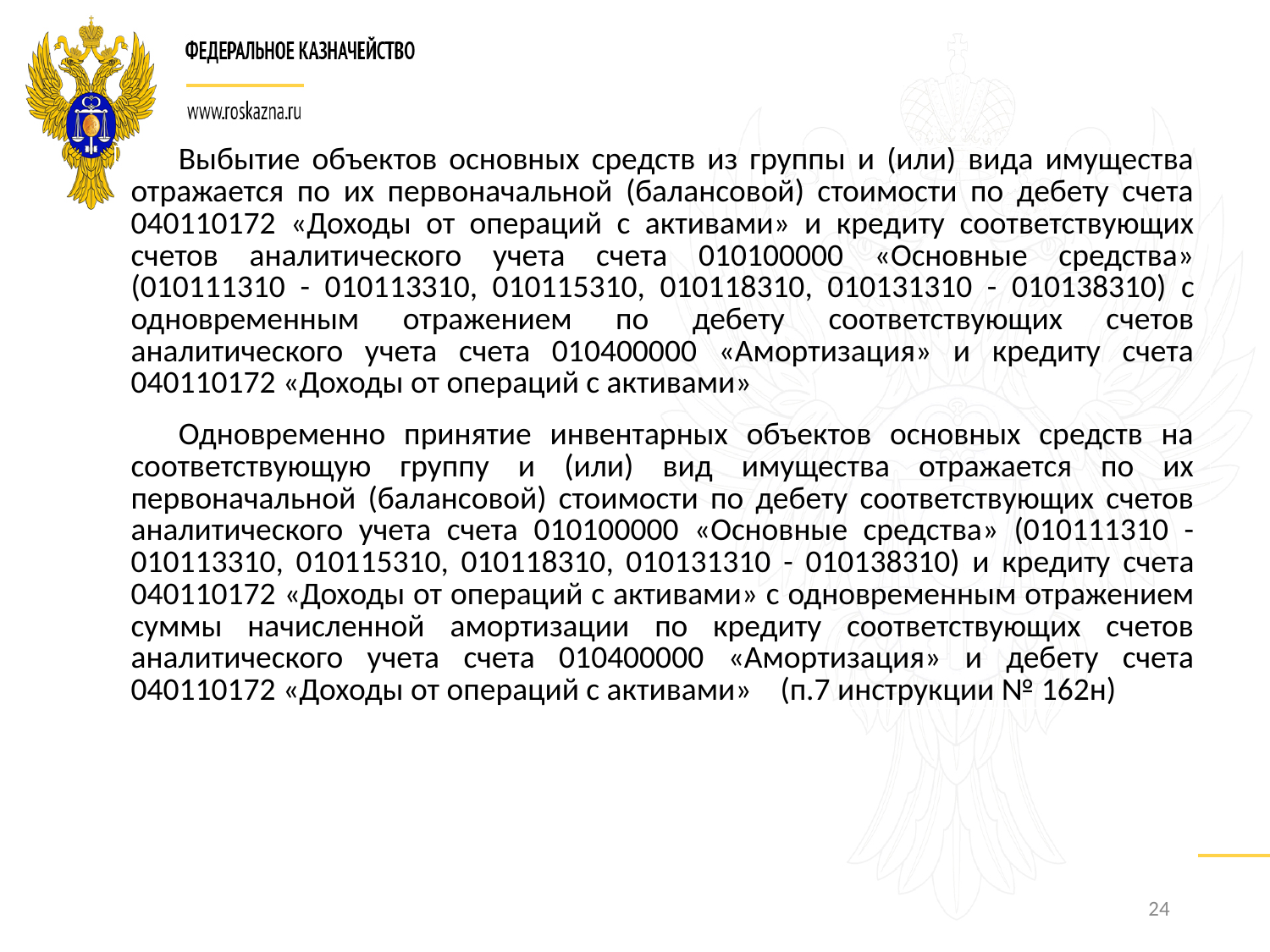

| Выбытие объектов основных средств из группы и (или) вида имущества отражается по их первоначальной (балансовой) стоимости по дебету счета 040110172 «Доходы от операций с активами» и кредиту соответствующих счетов аналитического учета счета 010100000 «Основные средства» (010111310 - 010113310, 010115310, 010118310, 010131310 - 010138310) с одновременным отражением по дебету соответствующих счетов аналитического учета счета 010400000 «Амортизация» и кредиту счета 040110172 «Доходы от операций с активами» Одновременно принятие инвентарных объектов основных средств на соответствующую группу и (или) вид имущества отражается по их первоначальной (балансовой) стоимости по дебету соответствующих счетов аналитического учета счета 010100000 «Основные средства» (010111310 - 010113310, 010115310, 010118310, 010131310 - 010138310) и кредиту счета 040110172 «Доходы от операций с активами» с одновременным отражением суммы начисленной амортизации по кредиту соответствующих счетов аналитического учета счета 010400000 «Амортизация» и дебету счета 040110172 «Доходы от операций с активами» (п.7 инструкции № 162н) |
| --- |
24